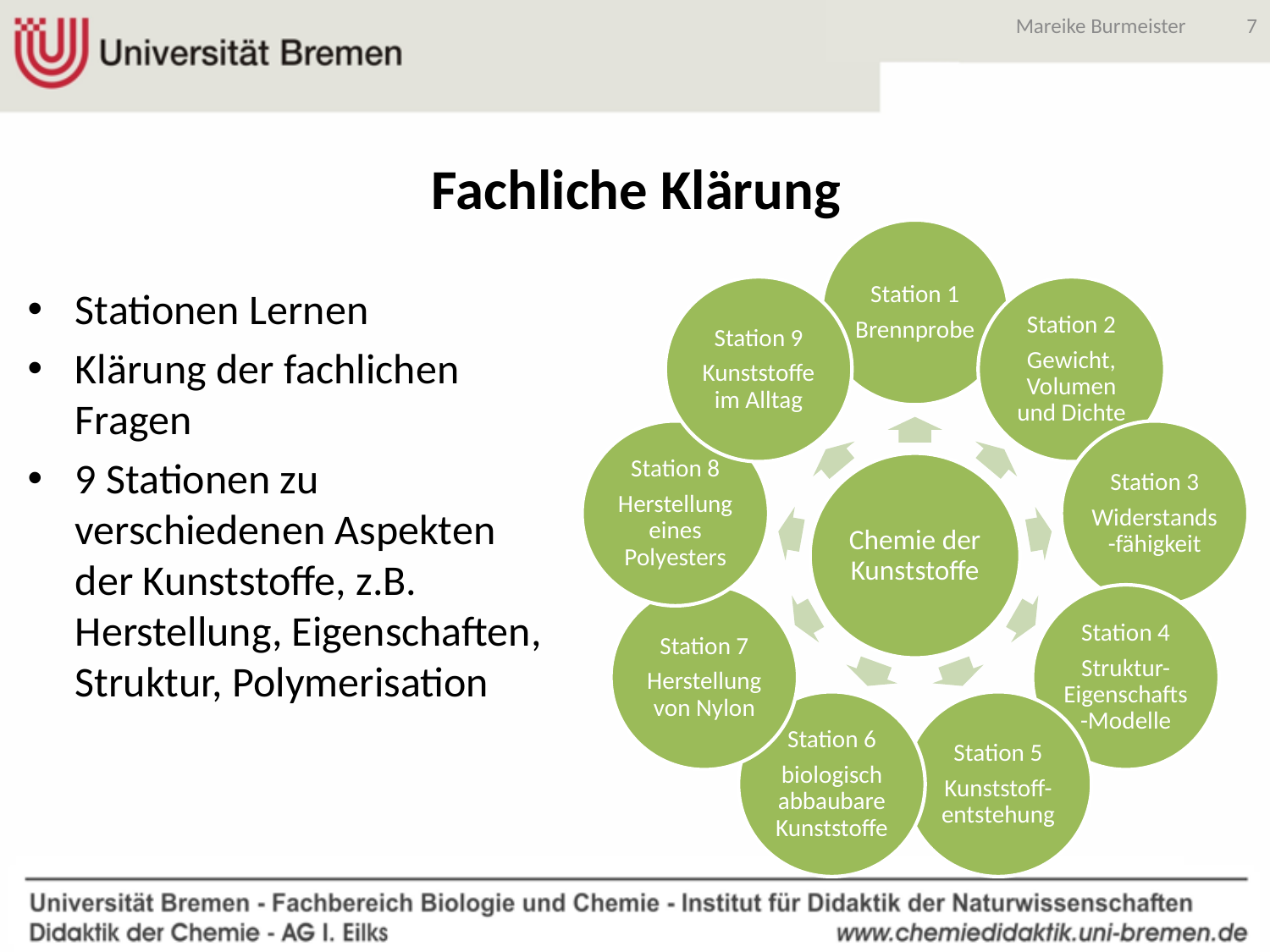

7
Mareike Burmeister
# Fachliche Klärung
Chemie der Kunststoffe

Station 1
Brennprobe

Station 2
Gewicht, Volumen und Dichte

Station 3
Widerstands-fähigkeit

Station 4
Struktur- Eigenschafts-Modelle

Station 5
Kunststoff-entstehung

Station 6
biologisch abbaubare Kunststoffe

Station 7
Herstellung von Nylon

Station 8
Herstellung eines Polyesters

Station 9
Kunststoffe im Alltag
Stationen Lernen
Klärung der fachlichen Fragen
9 Stationen zu verschiedenen Aspekten der Kunststoffe, z.B. Herstellung, Eigenschaften, Struktur, Polymerisation